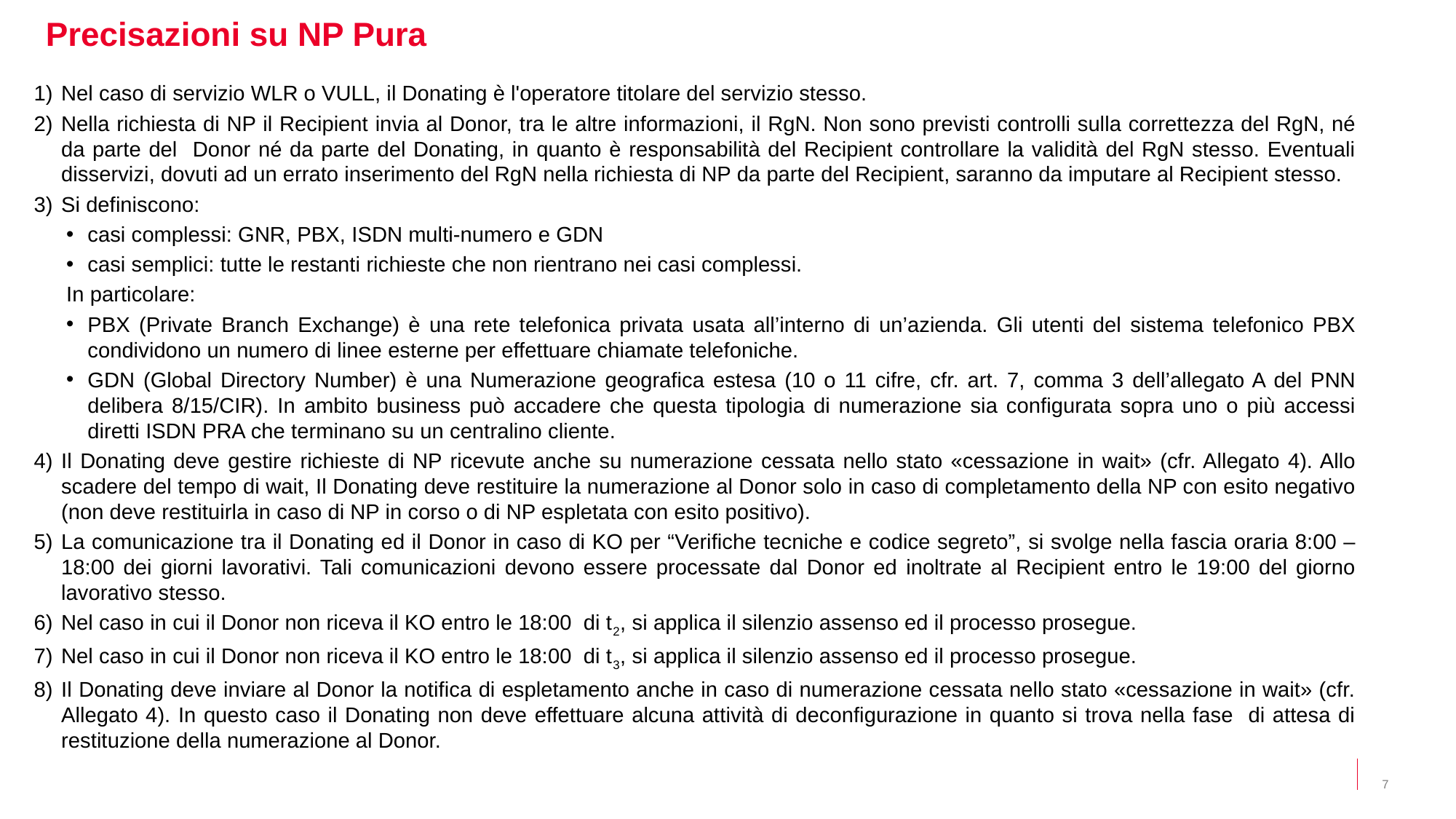

Precisazioni su NP Pura

Nel caso di servizio WLR o VULL, il Donating è l'operatore titolare del servizio stesso.
Nella richiesta di NP il Recipient invia al Donor, tra le altre informazioni, il RgN. Non sono previsti controlli sulla correttezza del RgN, né da parte del  Donor né da parte del Donating, in quanto è responsabilità del Recipient controllare la validità del RgN stesso. Eventuali disservizi, dovuti ad un errato inserimento del RgN nella richiesta di NP da parte del Recipient, saranno da imputare al Recipient stesso.
Si definiscono:
casi complessi: GNR, PBX, ISDN multi-numero e GDN
casi semplici: tutte le restanti richieste che non rientrano nei casi complessi.
In particolare:
PBX (Private Branch Exchange) è una rete telefonica privata usata all’interno di un’azienda. Gli utenti del sistema telefonico PBX condividono un numero di linee esterne per effettuare chiamate telefoniche.
GDN (Global Directory Number) è una Numerazione geografica estesa (10 o 11 cifre, cfr. art. 7, comma 3 dell’allegato A del PNN delibera 8/15/CIR). In ambito business può accadere che questa tipologia di numerazione sia configurata sopra uno o più accessi diretti ISDN PRA che terminano su un centralino cliente.
Il Donating deve gestire richieste di NP ricevute anche su numerazione cessata nello stato «cessazione in wait» (cfr. Allegato 4). Allo scadere del tempo di wait, Il Donating deve restituire la numerazione al Donor solo in caso di completamento della NP con esito negativo (non deve restituirla in caso di NP in corso o di NP espletata con esito positivo).
La comunicazione tra il Donating ed il Donor in caso di KO per “Verifiche tecniche e codice segreto”, si svolge nella fascia oraria 8:00 – 18:00 dei giorni lavorativi. Tali comunicazioni devono essere processate dal Donor ed inoltrate al Recipient entro le 19:00 del giorno lavorativo stesso.
Nel caso in cui il Donor non riceva il KO entro le 18:00  di t2, si applica il silenzio assenso ed il processo prosegue.
Nel caso in cui il Donor non riceva il KO entro le 18:00  di t3, si applica il silenzio assenso ed il processo prosegue.
Il Donating deve inviare al Donor la notifica di espletamento anche in caso di numerazione cessata nello stato «cessazione in wait» (cfr. Allegato 4). In questo caso il Donating non deve effettuare alcuna attività di deconfigurazione in quanto si trova nella fase  di attesa di restituzione della numerazione al Donor.